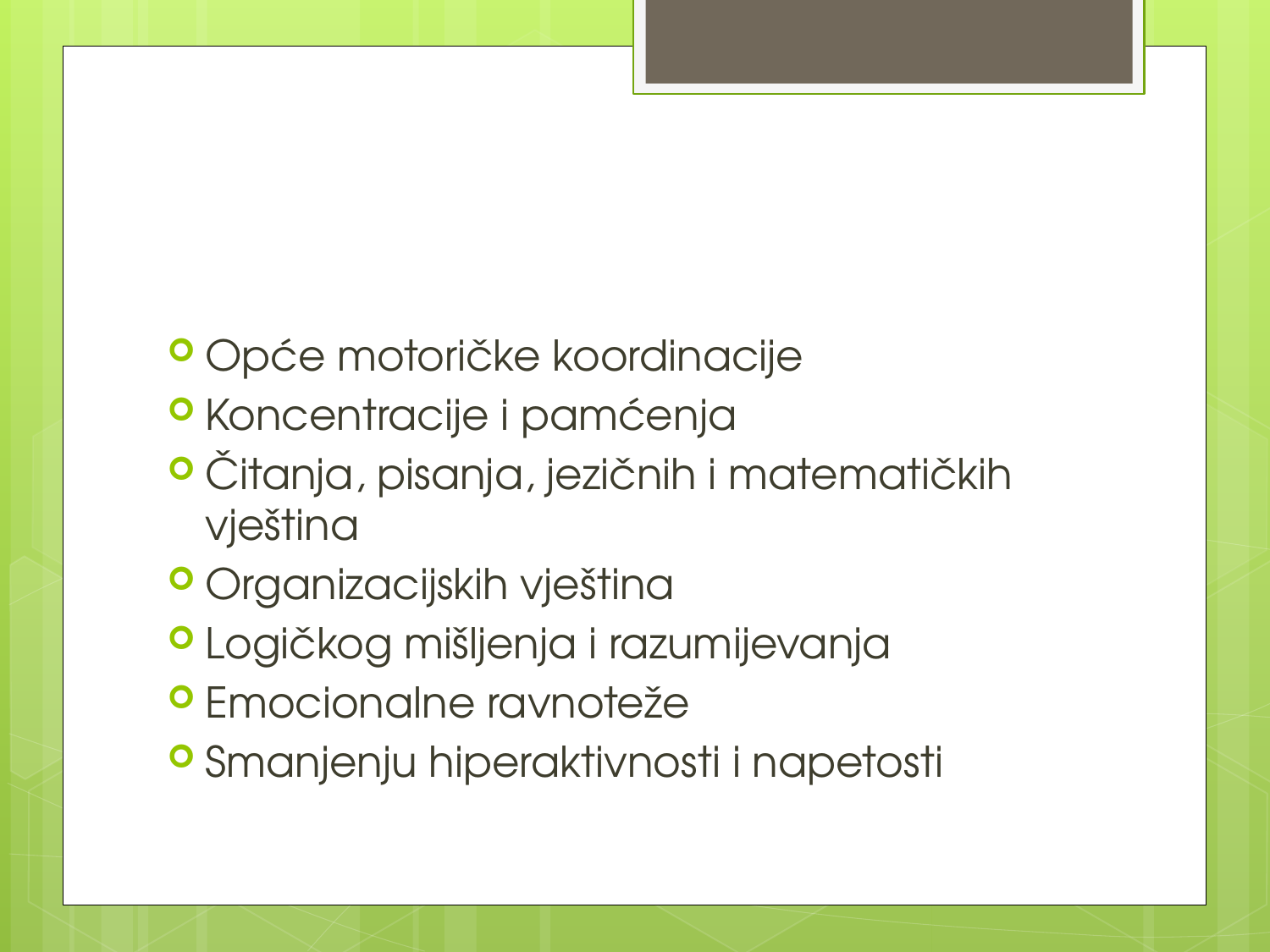

#
Opće motoričke koordinacije
Koncentracije i pamćenja
Čitanja, pisanja, jezičnih i matematičkih vještina
Organizacijskih vještina
Logičkog mišljenja i razumijevanja
Emocionalne ravnoteže
Smanjenju hiperaktivnosti i napetosti